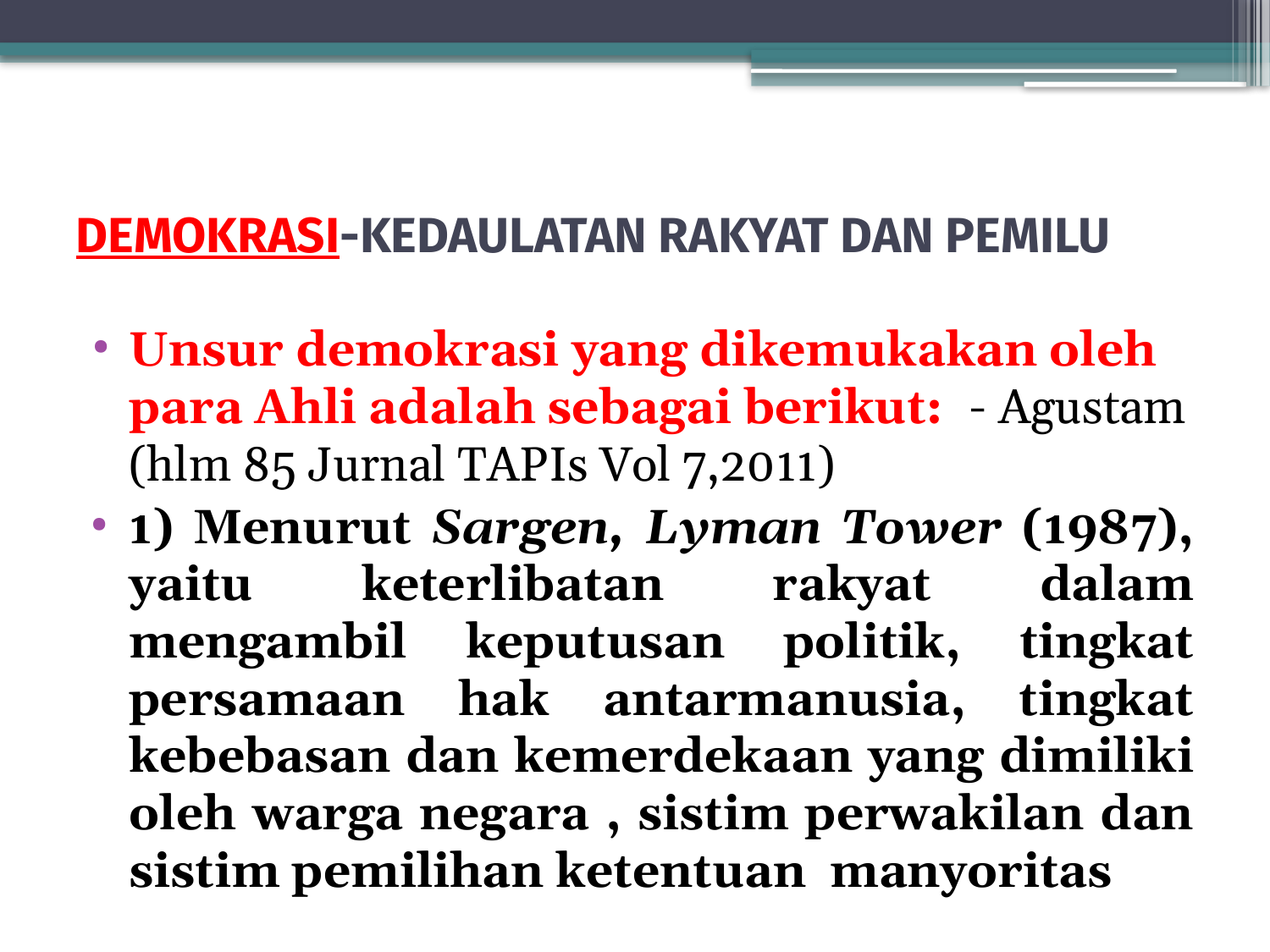

# DEMOKRASI-KEDAULATAN RAKYAT DAN PEMILU
Unsur demokrasi yang dikemukakan oleh para Ahli adalah sebagai berikut:   - Agustam (hlm 85 Jurnal TAPIs Vol 7,2011)
1) Menurut Sargen, Lyman Tower (1987), yaitu keterlibatan rakyat dalam mengambil keputusan politik, tingkat persamaan hak antarmanusia, tingkat kebebasan dan kemerdekaan yang dimiliki oleh warga negara , sistim perwakilan dan sistim pemilihan ketentuan  manyoritas